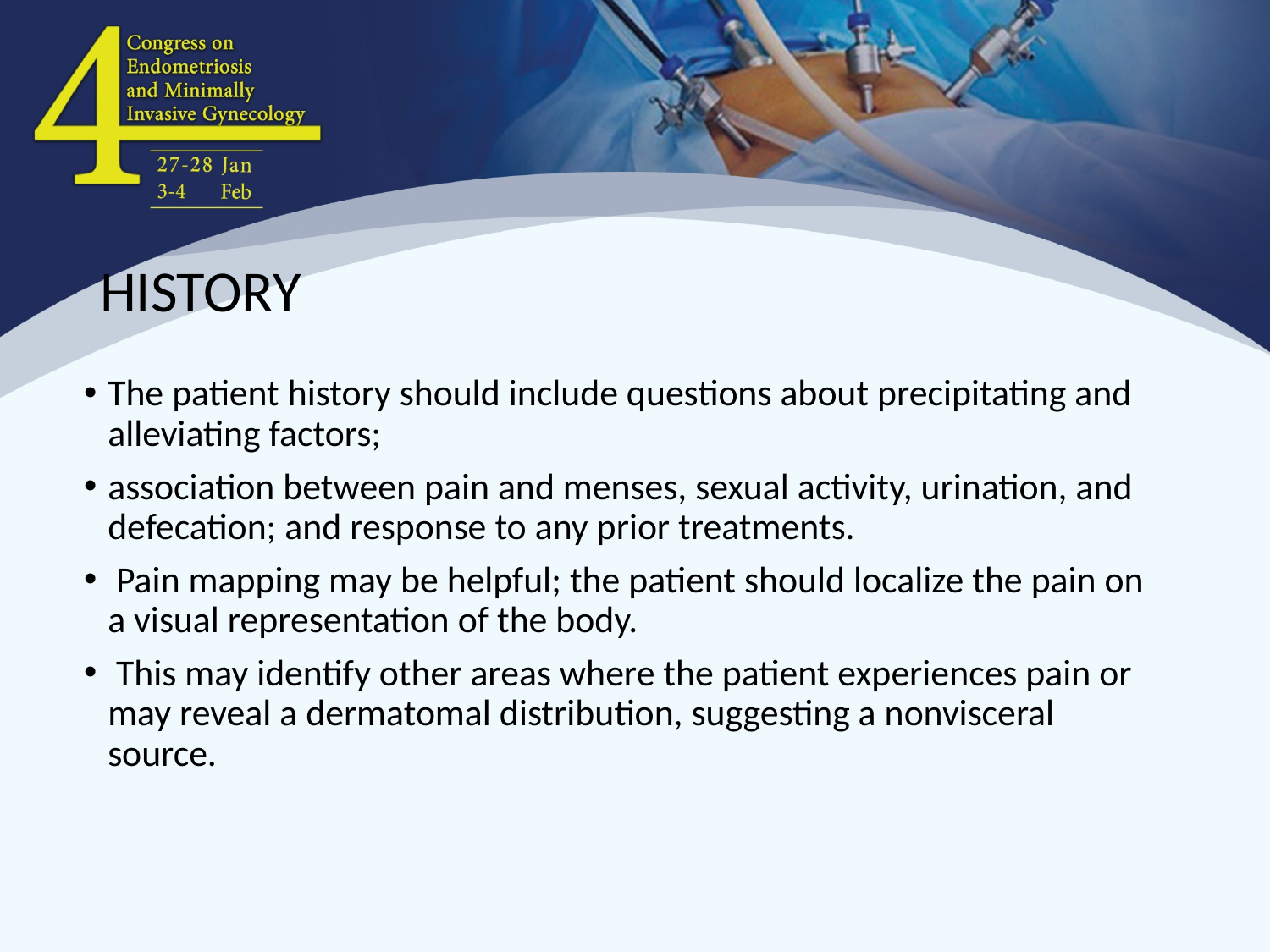

# HISTORY
The patient history should include questions about precipitating and alleviating factors;
association between pain and menses, sexual activity, urination, and defecation; and response to any prior treatments.
 Pain mapping may be helpful; the patient should localize the pain on a visual representation of the body.
 This may identify other areas where the patient experiences pain or may reveal a dermatomal distribution, suggesting a nonvisceral source.